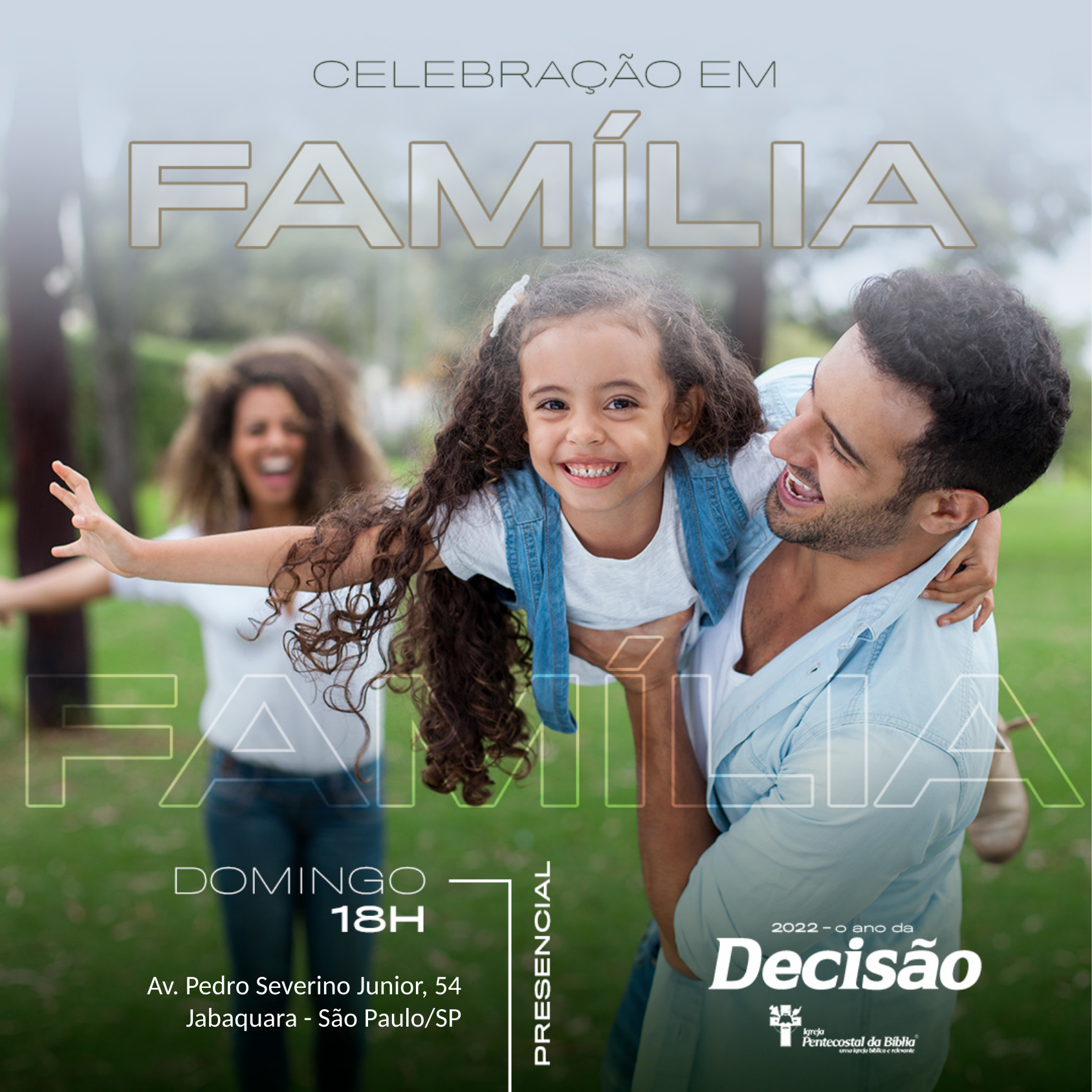

Av. Pedro Severino Junior, 54
Jabaquara - São Paulo/SP